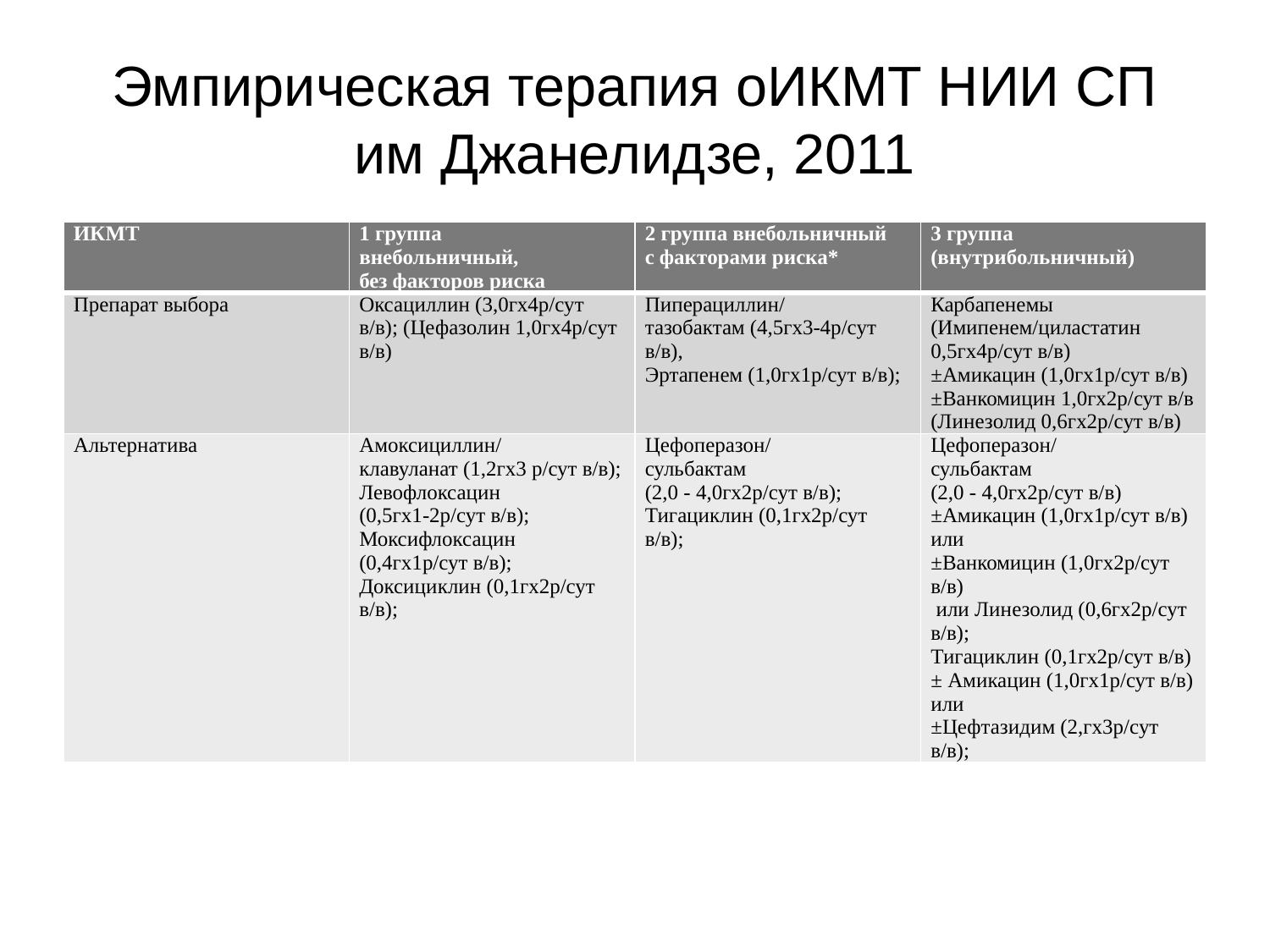

# Эмпирическая терапия оИКМТ НИИ СП им Джанелидзе, 2011
| ИКМТ | 1 группа внебольничный, без факторов риска | 2 группа внебольничный с факторами риска\* | 3 группа (внутрибольничный) |
| --- | --- | --- | --- |
| Препарат выбора | Оксациллин (3,0гх4р/сут в/в); (Цефазолин 1,0гх4р/сут в/в) | Пиперациллин/ тазобактам (4,5гх3-4р/сут в/в), Эртапенем (1,0гх1р/сут в/в); | Карбапенемы (Имипенем/циластатин 0,5гх4р/сут в/в) ±Амикацин (1,0гх1р/сут в/в) ±Ванкомицин 1,0гх2р/сут в/в (Линезолид 0,6гх2р/сут в/в) |
| Альтернатива | Амоксициллин/ клавуланат (1,2гх3 р/сут в/в); Левофлоксацин (0,5гх1-2р/сут в/в); Моксифлоксацин (0,4гх1р/сут в/в); Доксициклин (0,1гх2р/сут в/в); | Цефоперазон/ сульбактам (2,0 - 4,0гх2р/сут в/в); Тигациклин (0,1гх2р/сут в/в); | Цефоперазон/ сульбактам (2,0 - 4,0гх2р/сут в/в) ±Амикацин (1,0гх1р/сут в/в) или ±Ванкомицин (1,0гх2р/сут в/в) или Линезолид (0,6гх2р/сут в/в); Тигациклин (0,1гх2р/сут в/в) ± Амикацин (1,0гх1р/сут в/в) или ±Цефтазидим (2,гх3р/сут в/в); |